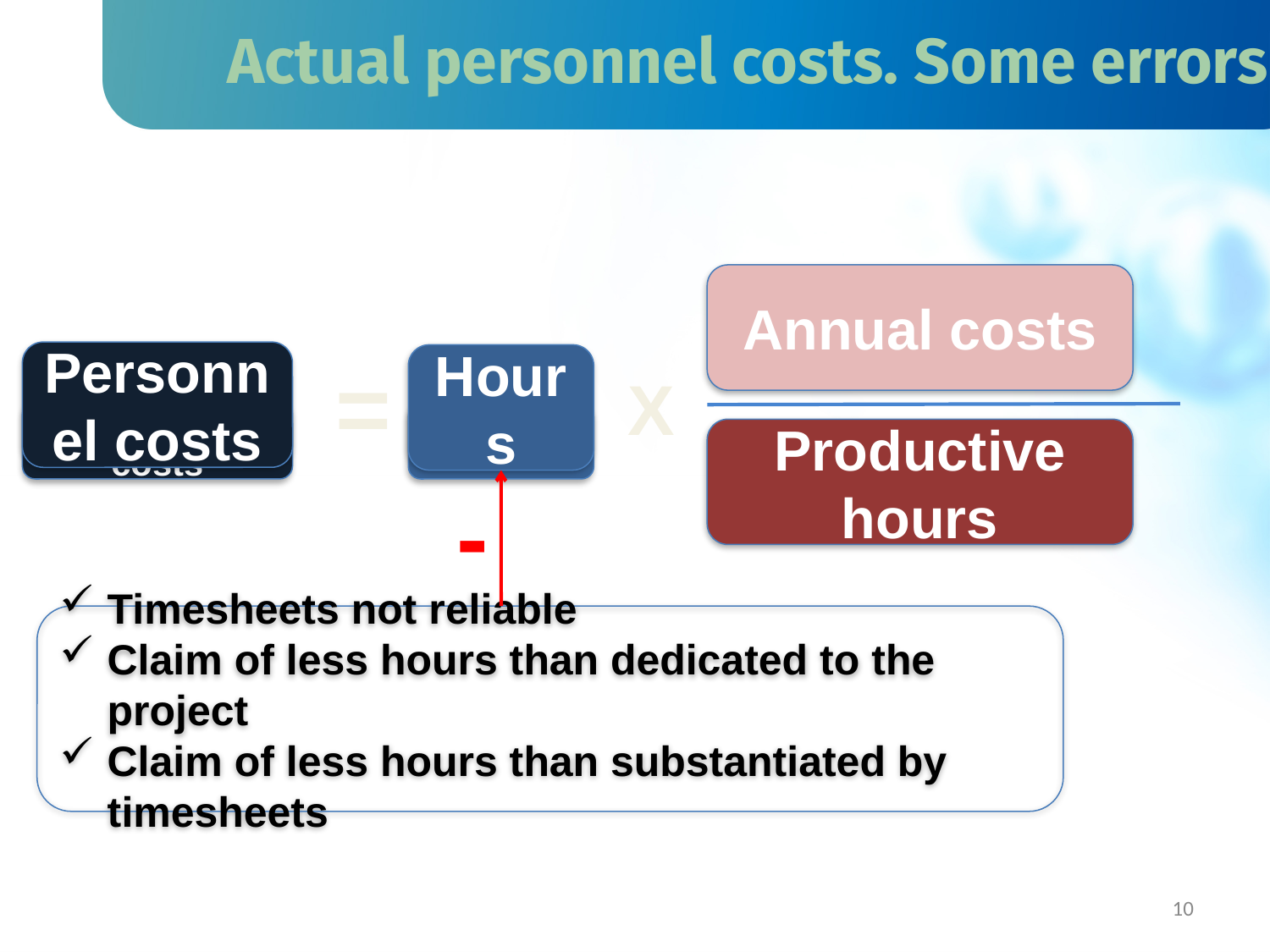

# Actual personnel costs. Some errors
Annual costs
Personnel costs
=
Hours
X
Personnel costs
Hours
Productive hours
-
Timesheets not reliable
Claim of less hours than dedicated to the project
Claim of less hours than substantiated by timesheets
10